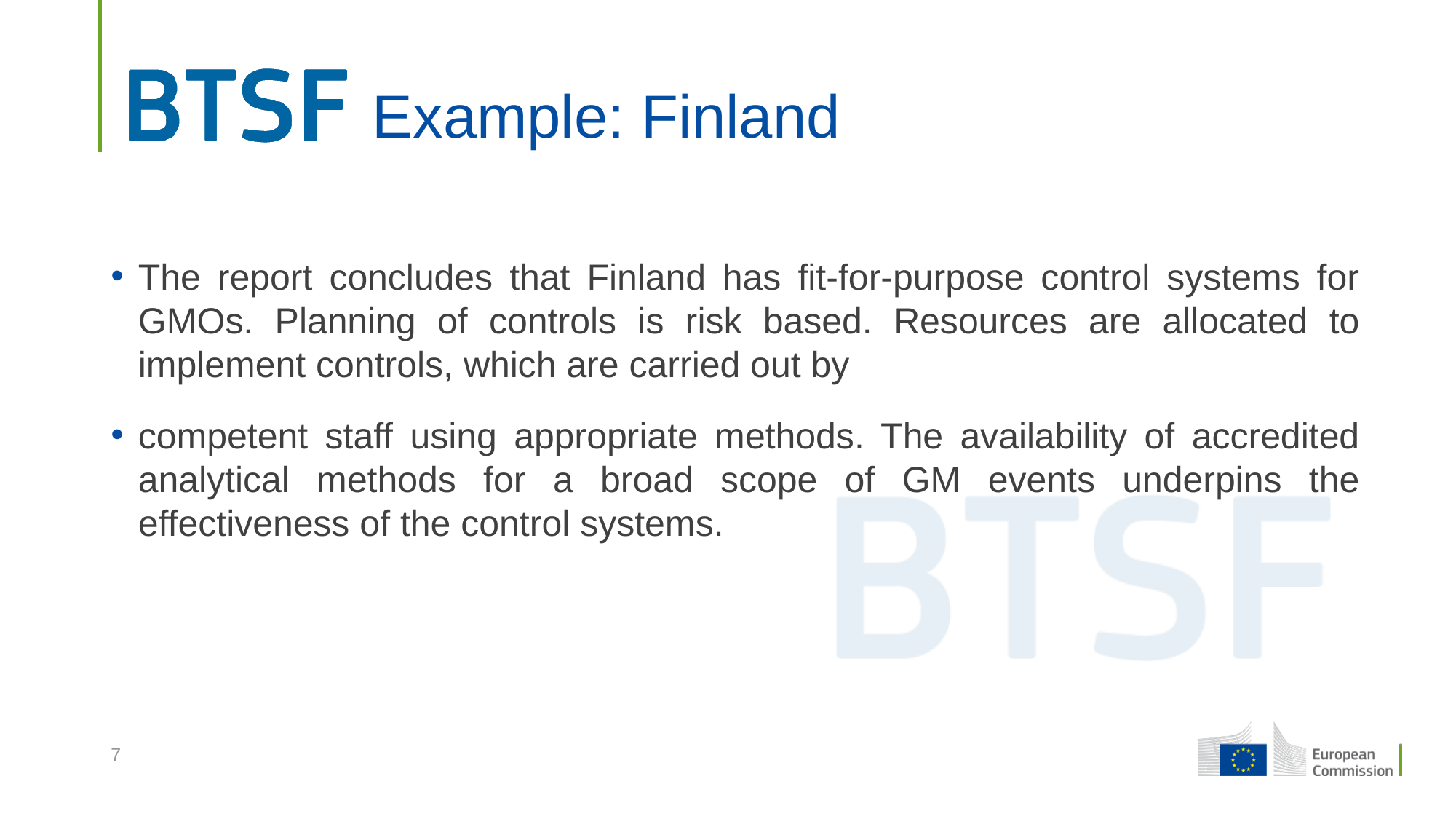

# Example: Finland
The report concludes that Finland has fit-for-purpose control systems for GMOs. Planning of controls is risk based. Resources are allocated to implement controls, which are carried out by
competent staff using appropriate methods. The availability of accredited analytical methods for a broad scope of GM events underpins the effectiveness of the control systems.

7